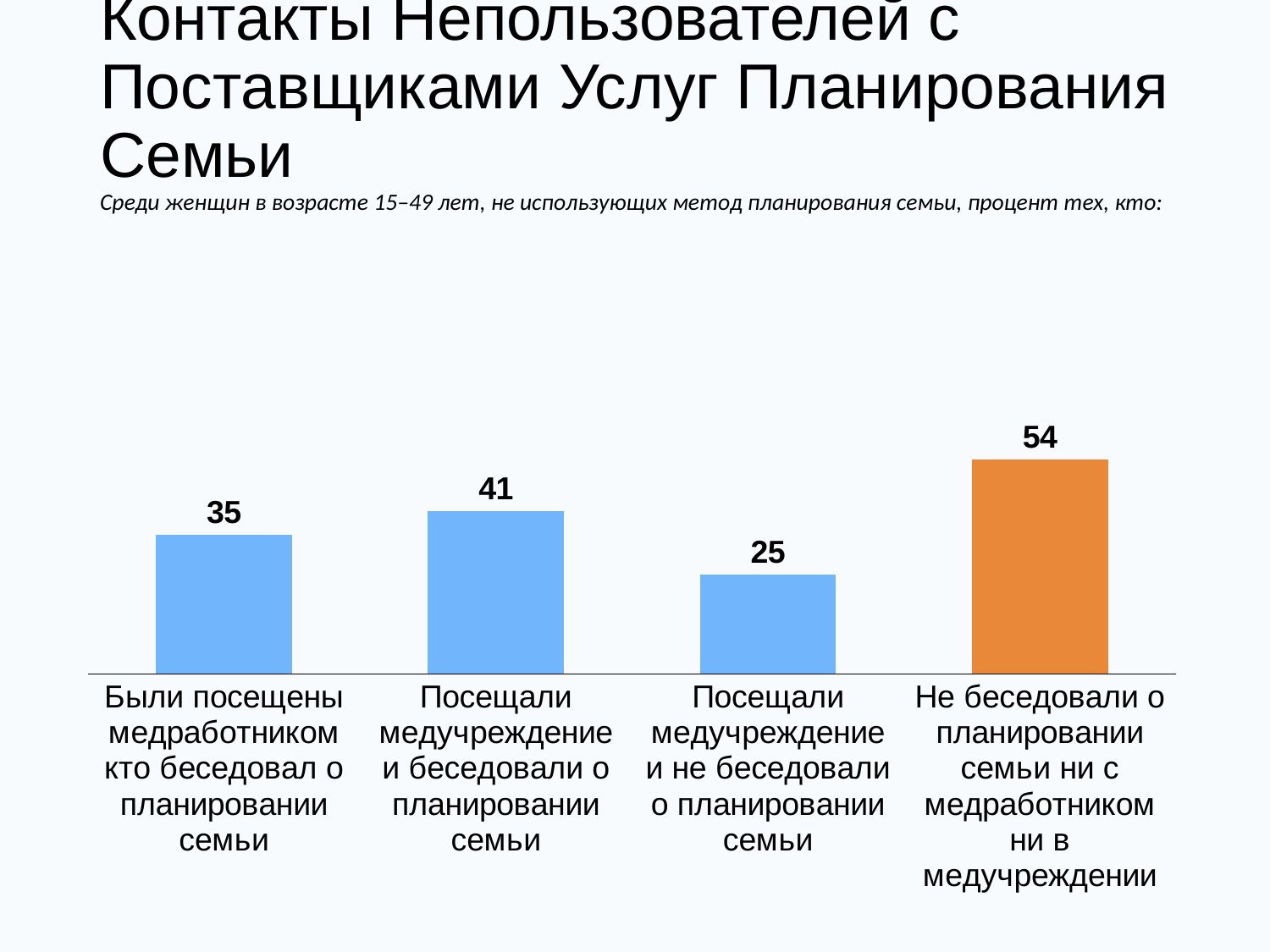

# Контакты Непользователей с Поставщиками Услуг Планирования Семьи
Среди женщин в возрасте 15–49 лет, не использующих метод планирования семьи, процент тех, кто:

### Chart

| Category | Были посещены медработником кто беседовал о планировании семьи |
|---|---|
| Были посещены медработником кто беседовал о планировании семьи | 35.0 |
| Посещали медучреждение и беседовали о планировании семьи | 41.0 |
| Посещали медучреждение и не беседовали о планировании семьи | 25.0 |
| Не беседовали о планировании семьи ни с медработником ни в медучреждении | 54.0 |